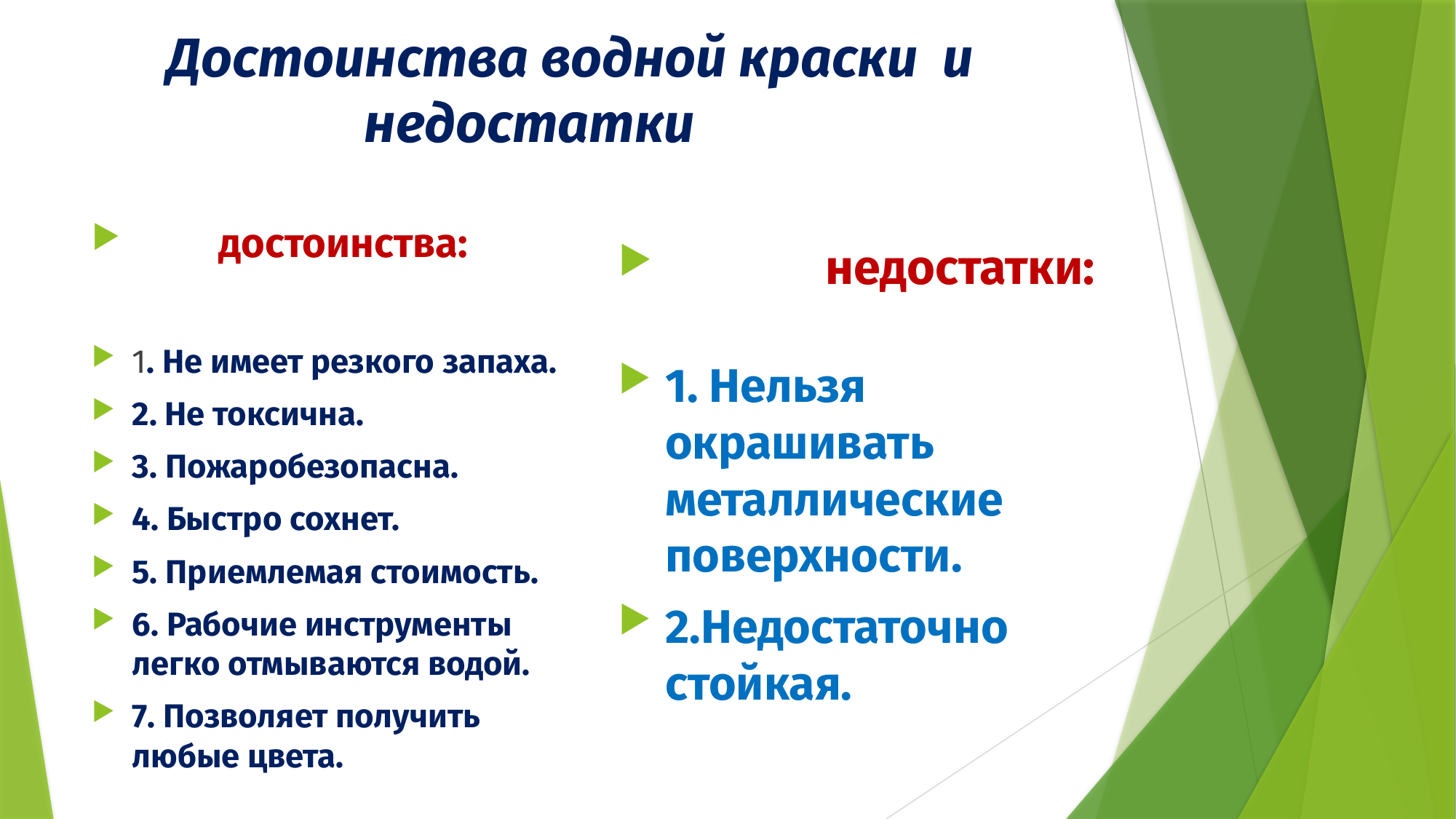

# Достоинства водной краски  и недостатки
         достоинства:

1. Не имеет резкого запаха.
2. Не токсична.
3. Пожаробезопасна.
4. Быстро сохнет.
5. Приемлемая стоимость.
6. Рабочие инструменты легко отмываются водой.
7. Позволяет получить любые цвета.
              недостатки:

1. Нельзя окрашивать металлические поверхности.
2.Недостаточно стойкая.